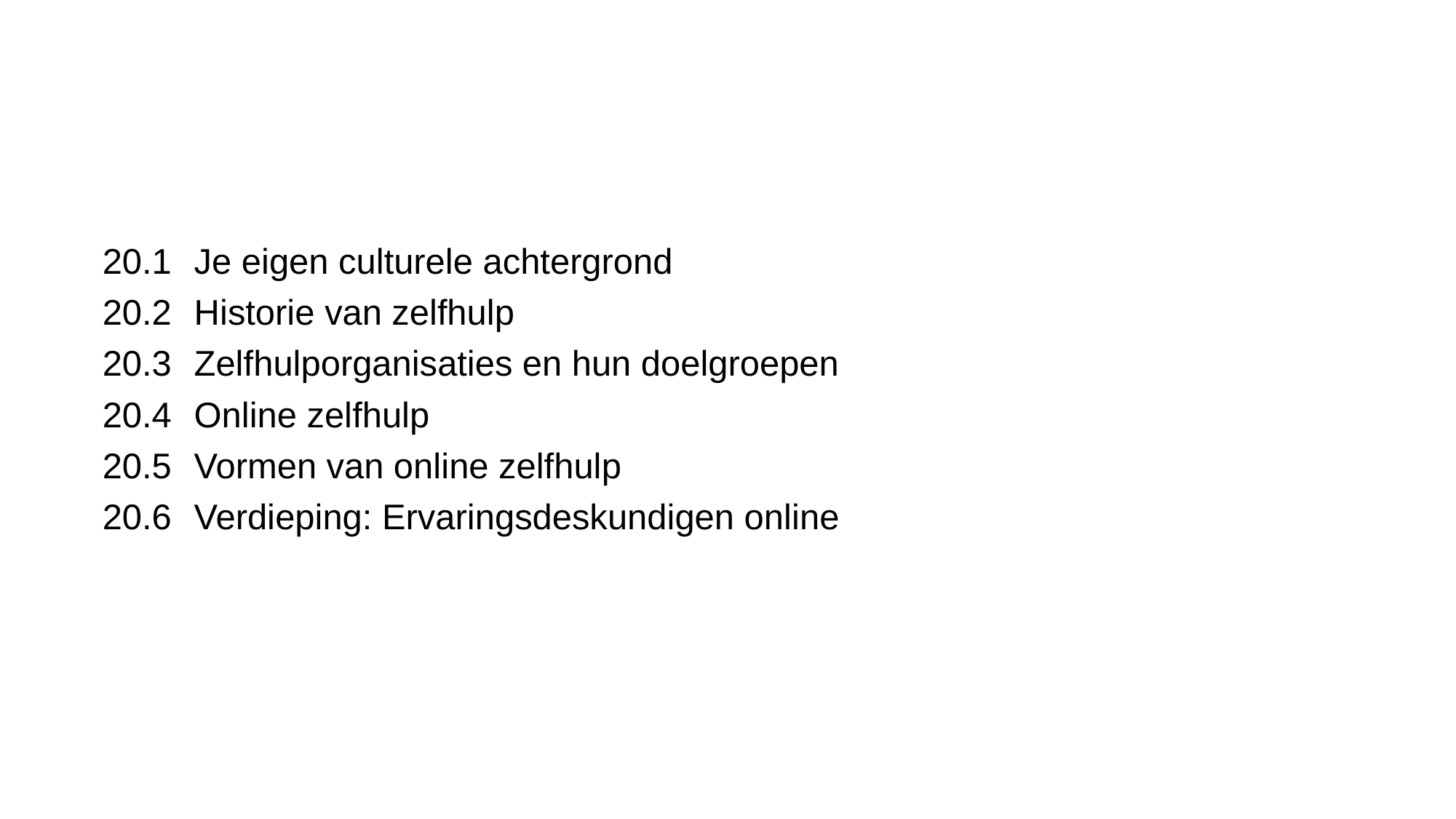

20.1	Je eigen culturele achtergrond
20.2	Historie van zelfhulp
20.3	Zelfhulporganisaties en hun doelgroepen
20.4	Online zelfhulp
20.5	Vormen van online zelfhulp
20.6	Verdieping: Ervaringsdeskundigen online